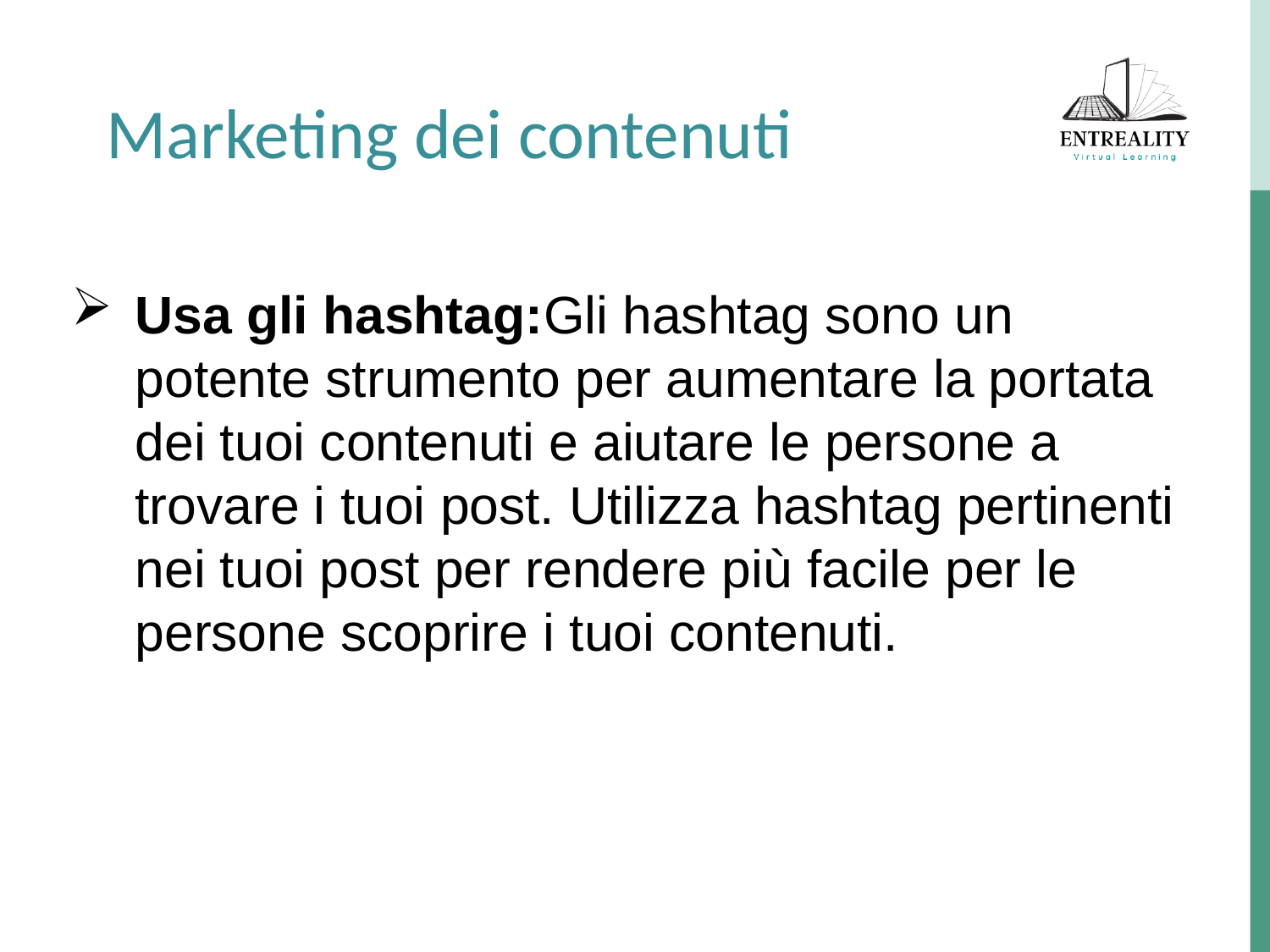

Marketing dei contenuti

Usa gli hashtag:Gli hashtag sono un potente strumento per aumentare la portata dei tuoi contenuti e aiutare le persone a trovare i tuoi post. Utilizza hashtag pertinenti nei tuoi post per rendere più facile per le persone scoprire i tuoi contenuti.